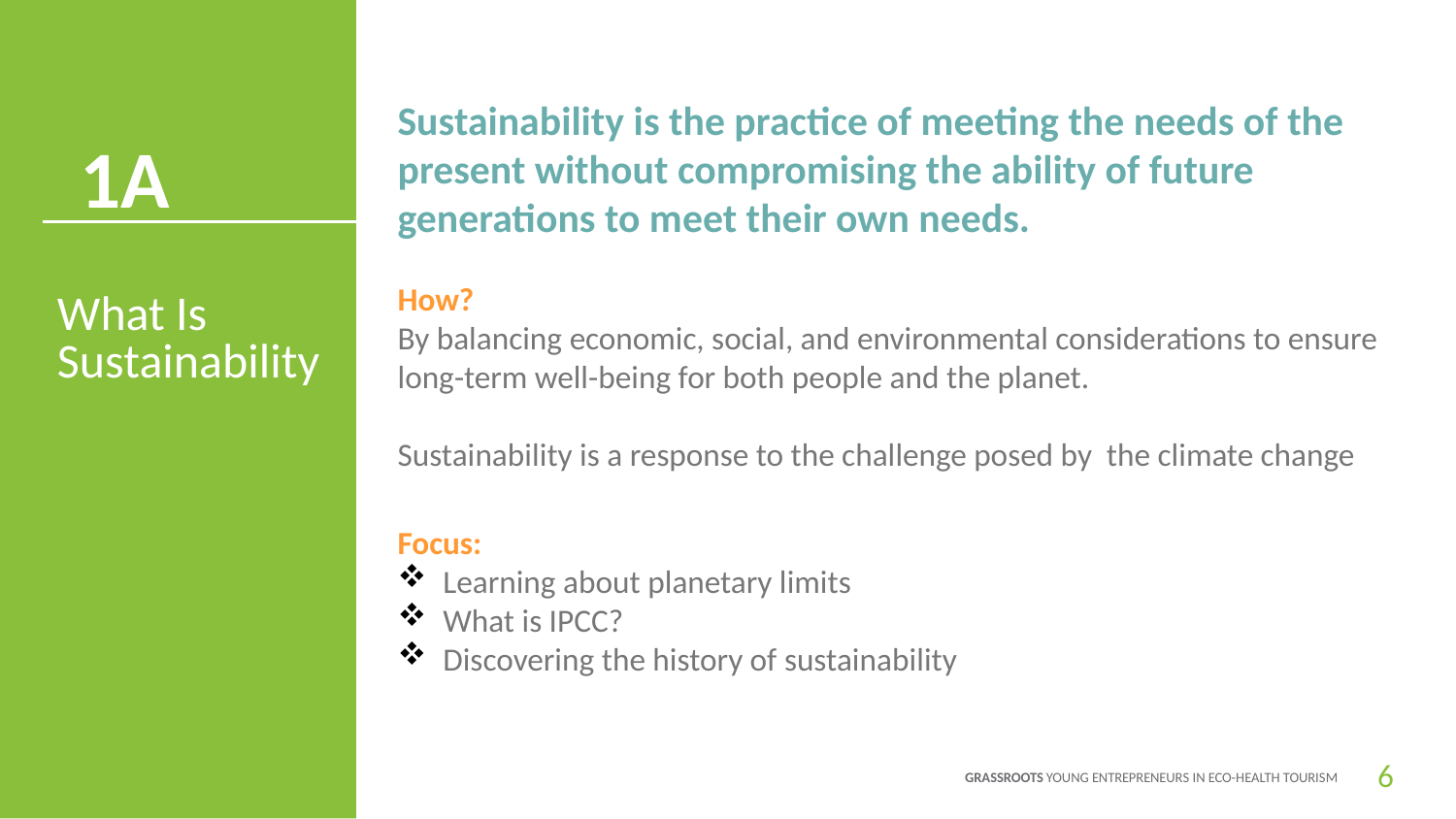

Sustainability is the practice of meeting the needs of the present without compromising the ability of future generations to meet their own needs.

How?
By balancing economic, social, and environmental considerations to ensure long-term well-being for both people and the planet.

Sustainability is a response to the challenge posed by  the climate change
1A
What Is
Sustainability

Focus:
Learning about planetary limits
What is IPCC?
Discovering the history of sustainability

6